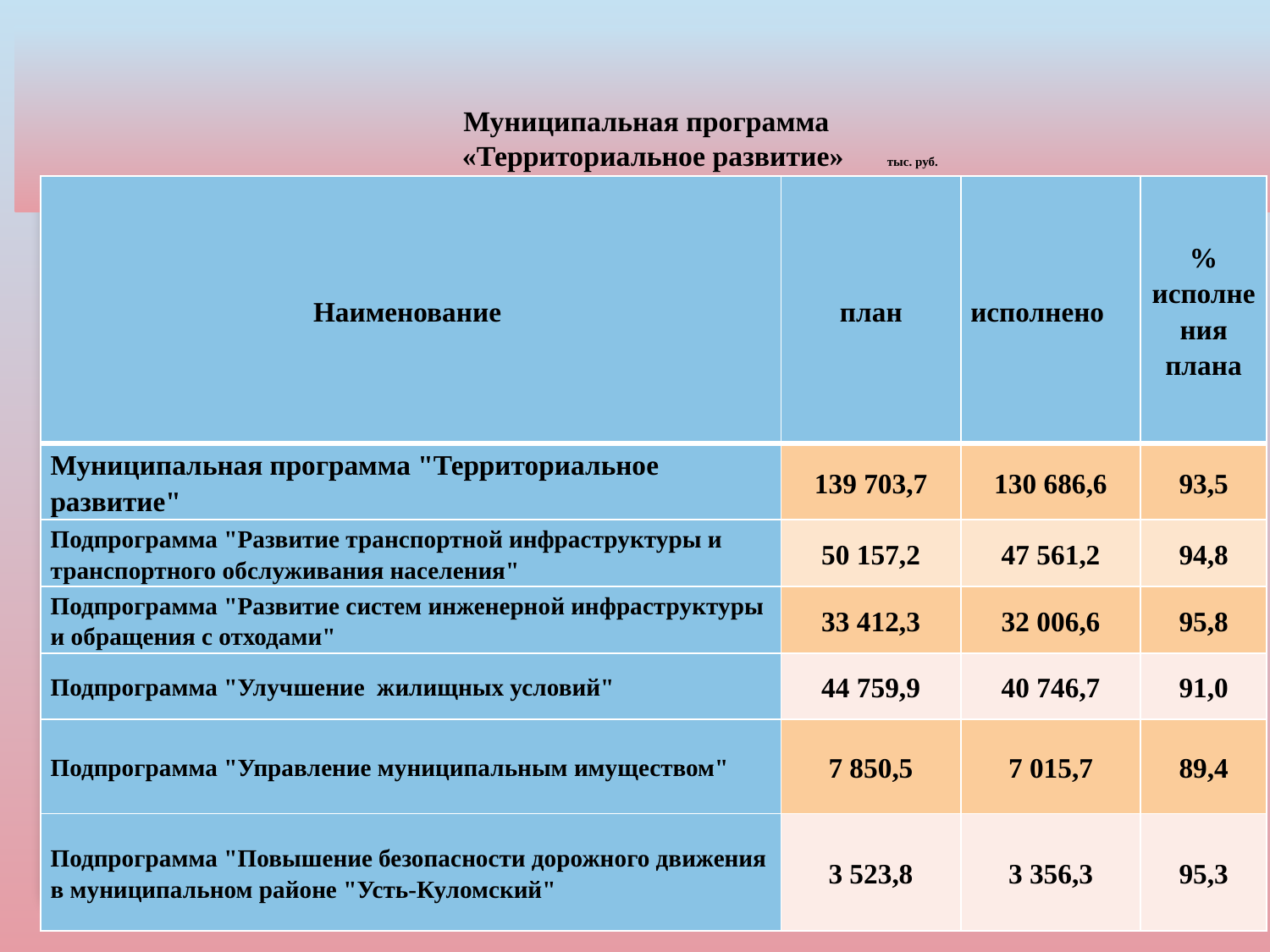

# Муниципальная программа «Территориальное развитие»      тыс. руб.
| Наименование | план | исполнено | % исполнения плана |
| --- | --- | --- | --- |
| Муниципальная программа "Территориальное развитие" | 139 703,7 | 130 686,6 | 93,5 |
| Подпрограмма "Развитие транспортной инфраструктуры и транспортного обслуживания населения" | 50 157,2 | 47 561,2 | 94,8 |
| Подпрограмма "Развитие систем инженерной инфраструктуры и обращения с отходами" | 33 412,3 | 32 006,6 | 95,8 |
| Подпрограмма "Улучшение жилищных условий" | 44 759,9 | 40 746,7 | 91,0 |
| Подпрограмма "Управление муниципальным имуществом" | 7 850,5 | 7 015,7 | 89,4 |
| Подпрограмма "Повышение безопасности дорожного движения в муниципальном районе "Усть-Куломский" | 3 523,8 | 3 356,3 | 95,3 |
14